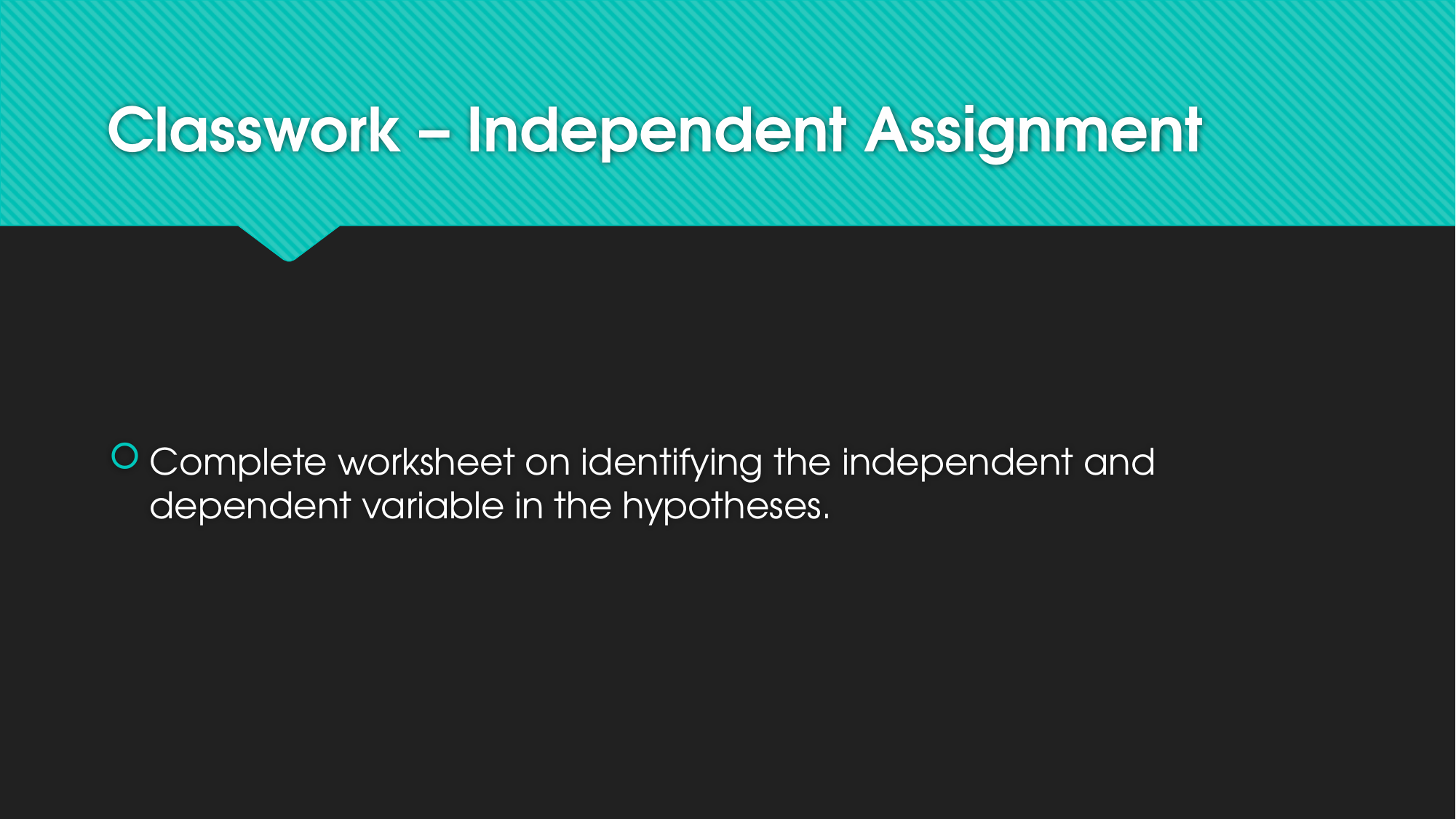

# Classwork – Independent Assignment
Complete worksheet on identifying the independent and dependent variable in the hypotheses.